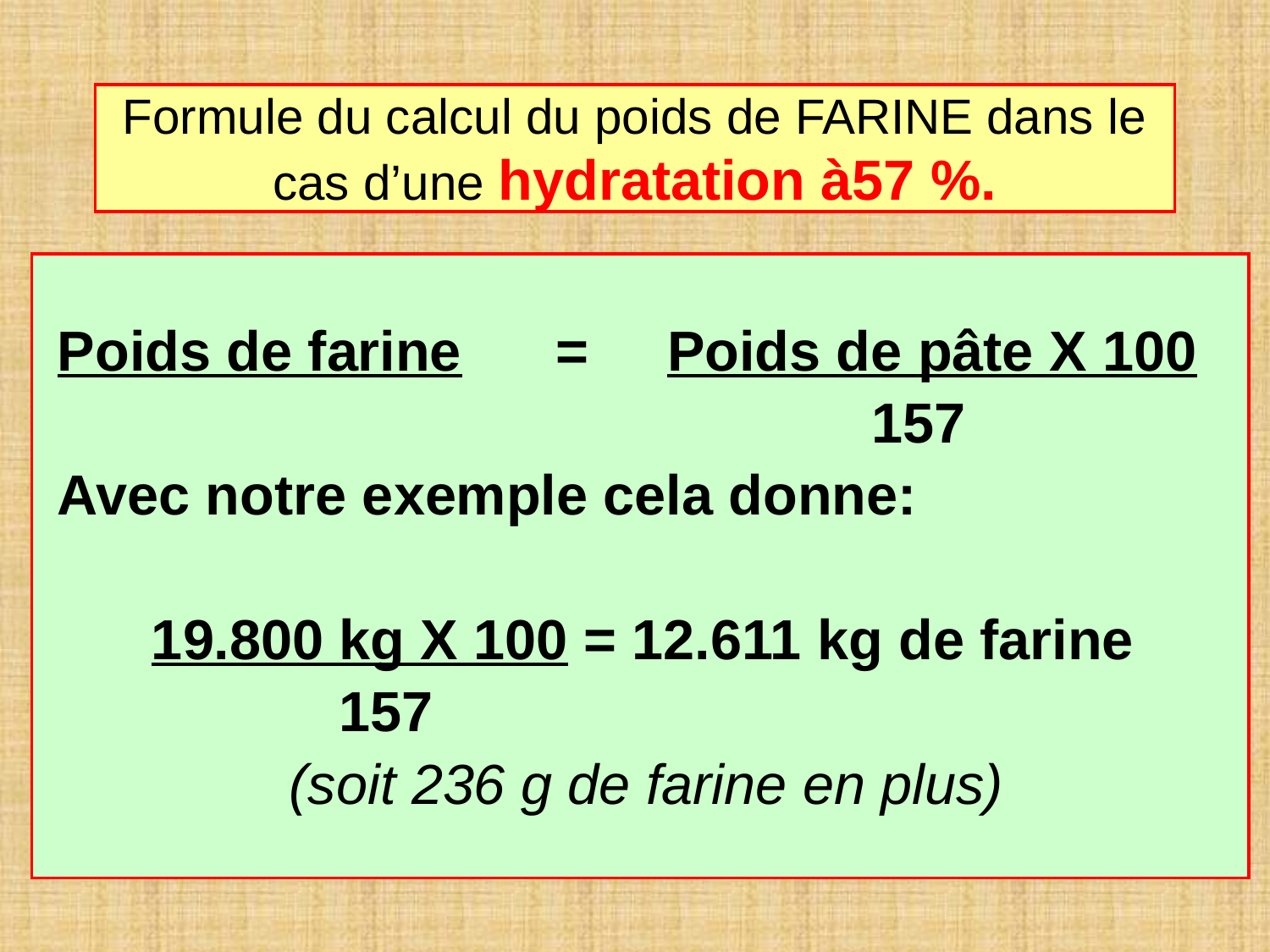

# Formule du calcul du poids de FARINE dans le cas d’une hydratation à57 %.

Poids de farine      =     Poids de pâte X 100
                                                    157
Avec notre exemple cela donne:

      19.800 kg X 100 = 12.611 kg de farine
                  157
(soit 236 g de farine en plus)